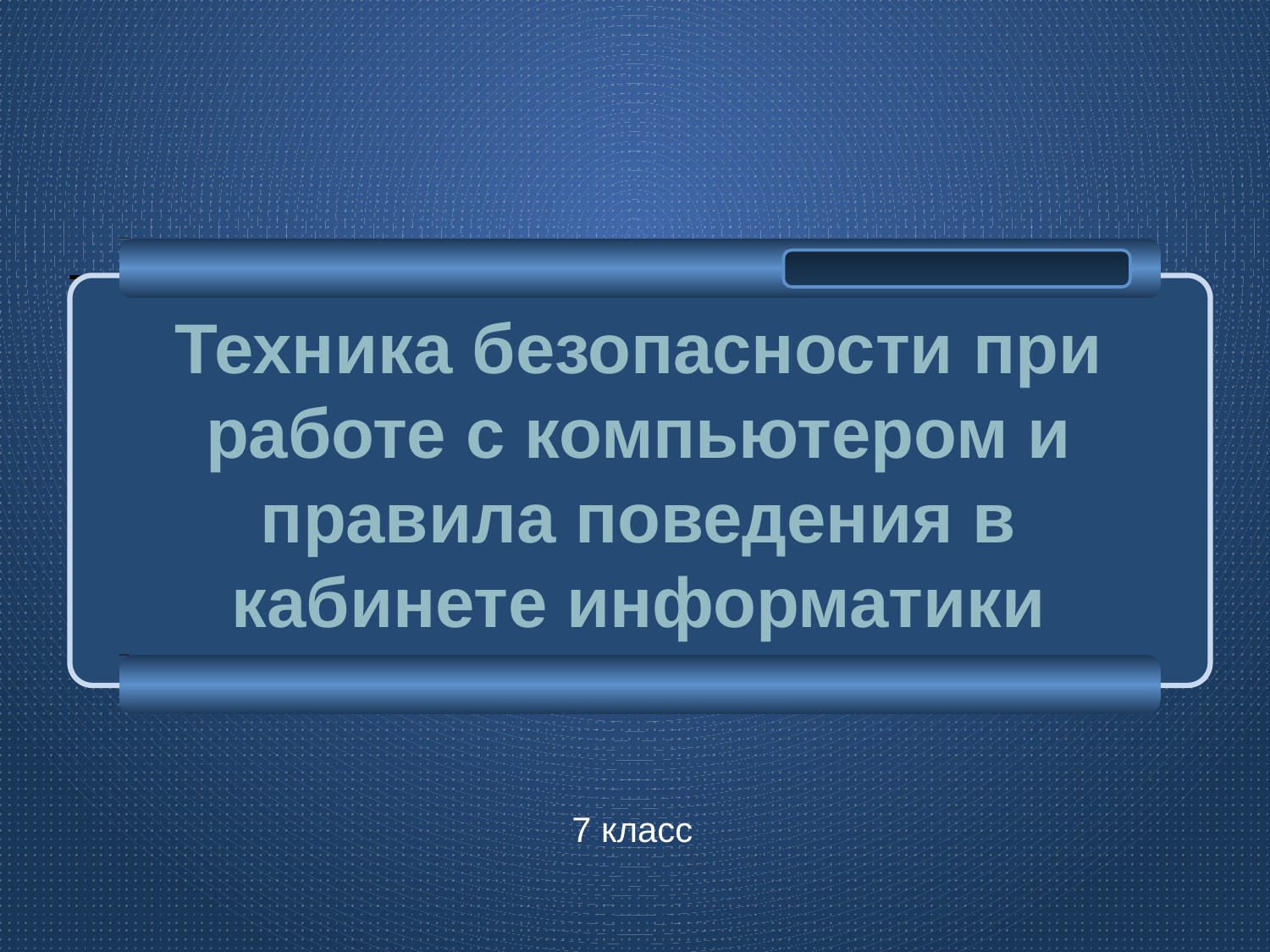

# Техника безопасности при работе с компьютером и правила поведения в кабинете информатики
7 класс